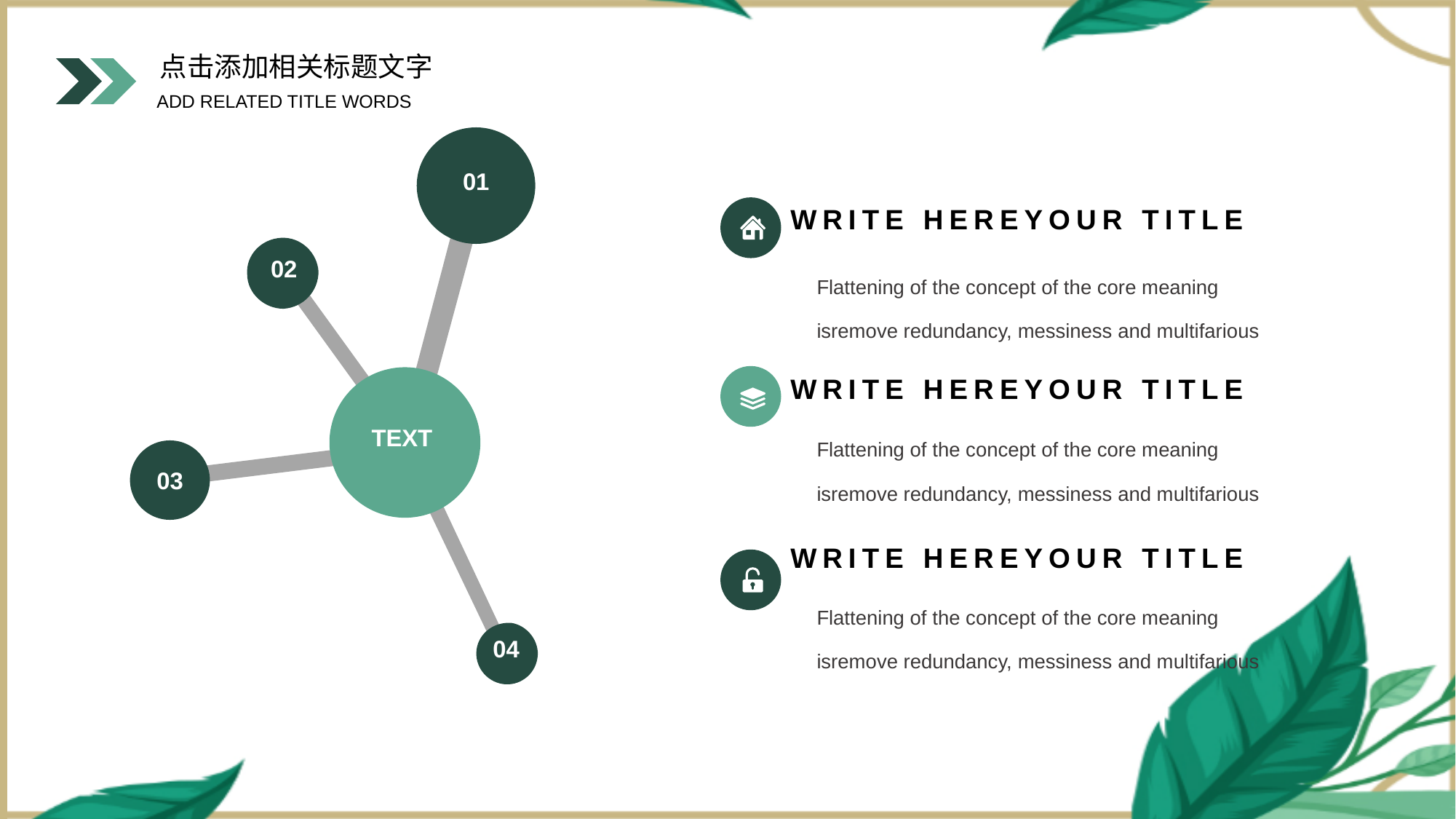

01
02
TEXT
03
04
WRITE HEREYOUR TITLE

Flattening of the concept of the core meaning isremove redundancy, messiness and multifarious
WRITE HEREYOUR TITLE

Flattening of the concept of the core meaning isremove redundancy, messiness and multifarious
WRITE HEREYOUR TITLE

Flattening of the concept of the core meaning isremove redundancy, messiness and multifarious